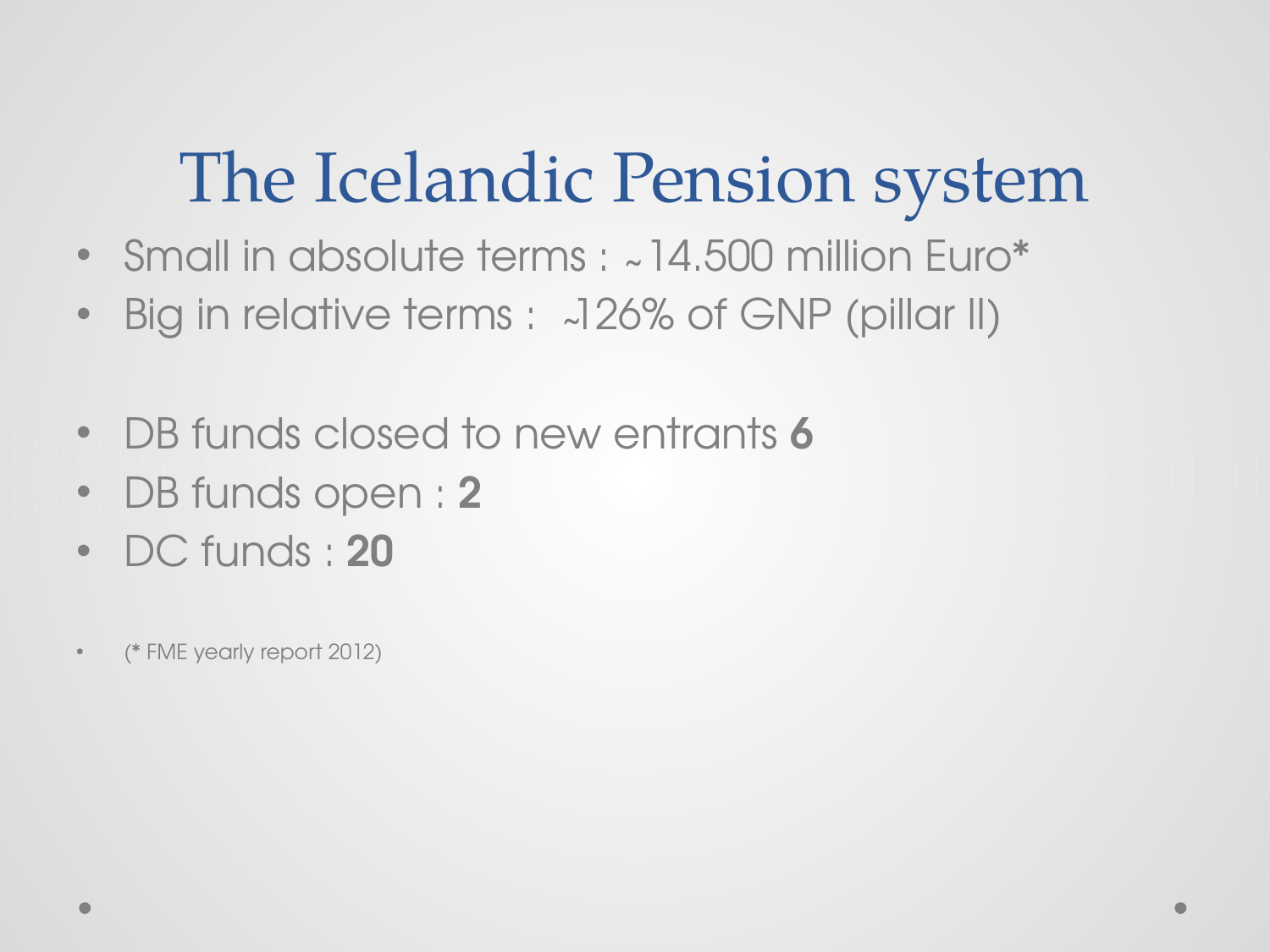

# The Icelandic Pension system
Small in absolute terms :  ̴ 14.500 million Euro*
Big in relative terms :   ̴126% of GNP (pillar II)

DB funds closed to new entrants 6
DB funds open : 2
DC funds : 20

(* FME yearly report 2012)